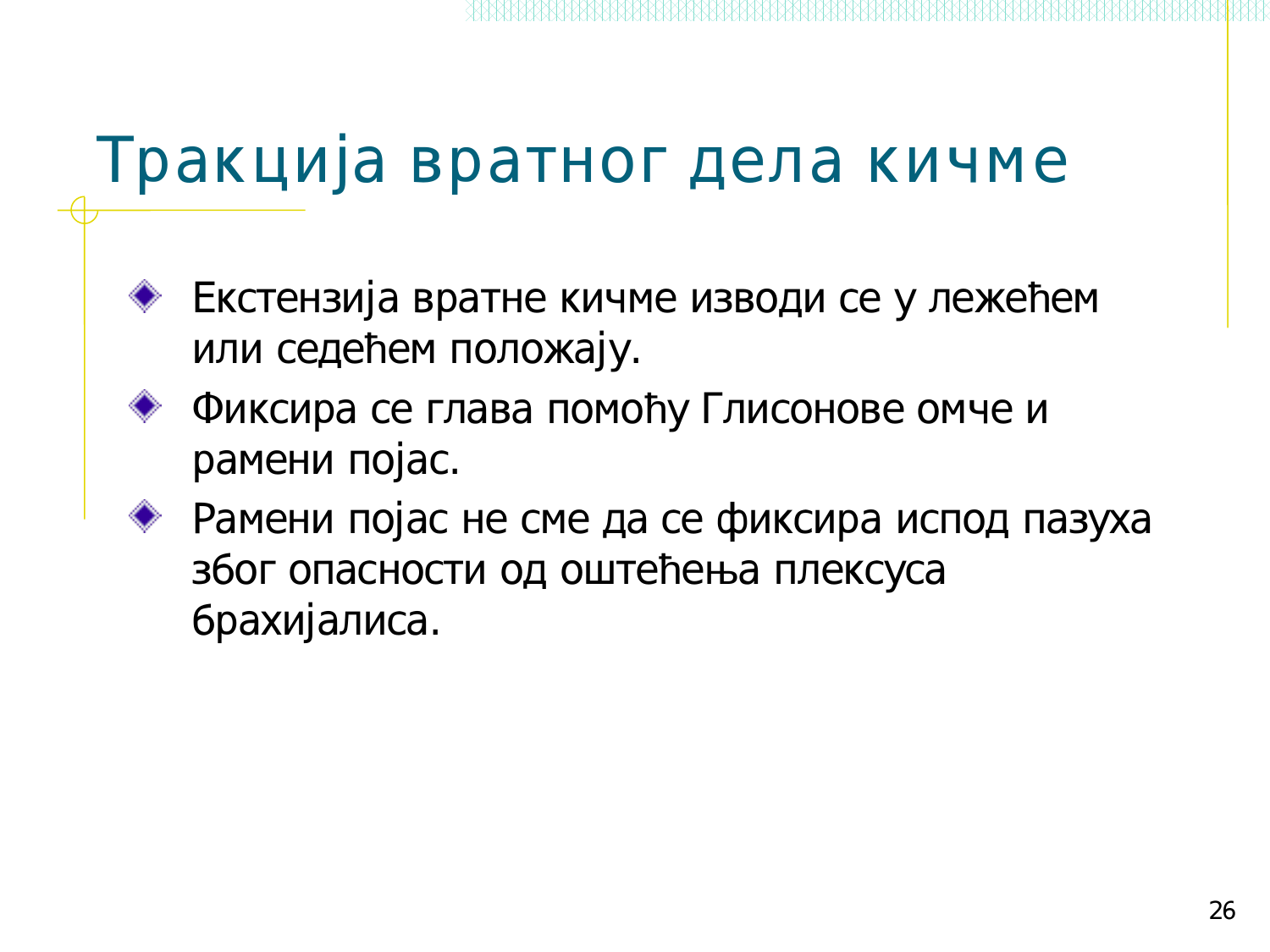

# Тракција вратног дела кичме
Екстензија вратне кичме изводи се у лежећем или седећем положају.
Фиксира се глава помоћу Глисонове омче и рамени појас.
Рамени појас не сме да се фиксира испод пазуха због опасности од оштећења плексуса брахијалиса.

26